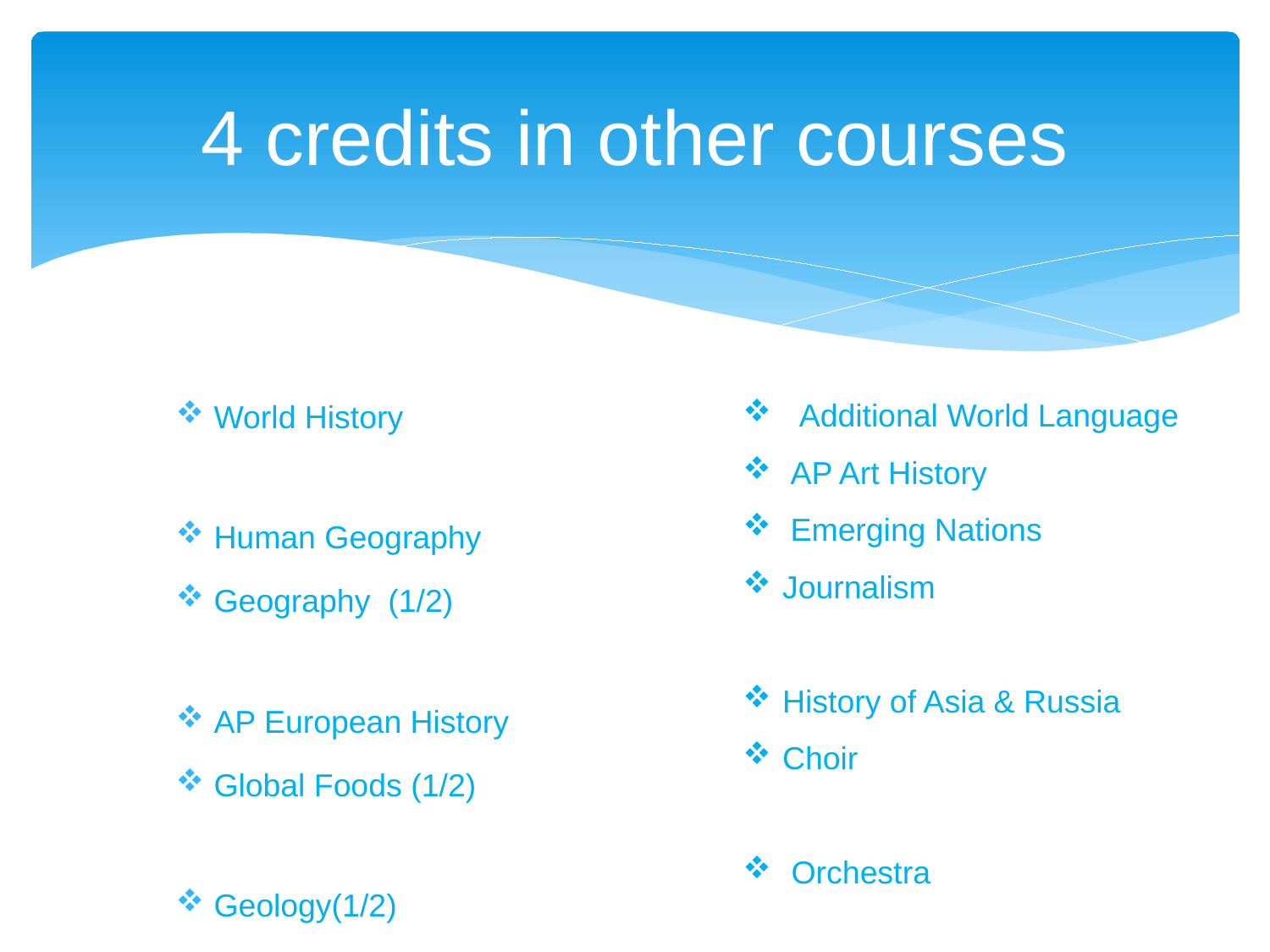

# 4 credits in other courses
 Additional World Language
AP Art History
Emerging Nations
Journalism
History of Asia & Russia
Choir
 Orchestra
World History
Human Geography
Geography  (1/2)
AP European History
Global Foods (1/2)
Geology(1/2)
Global Marketing